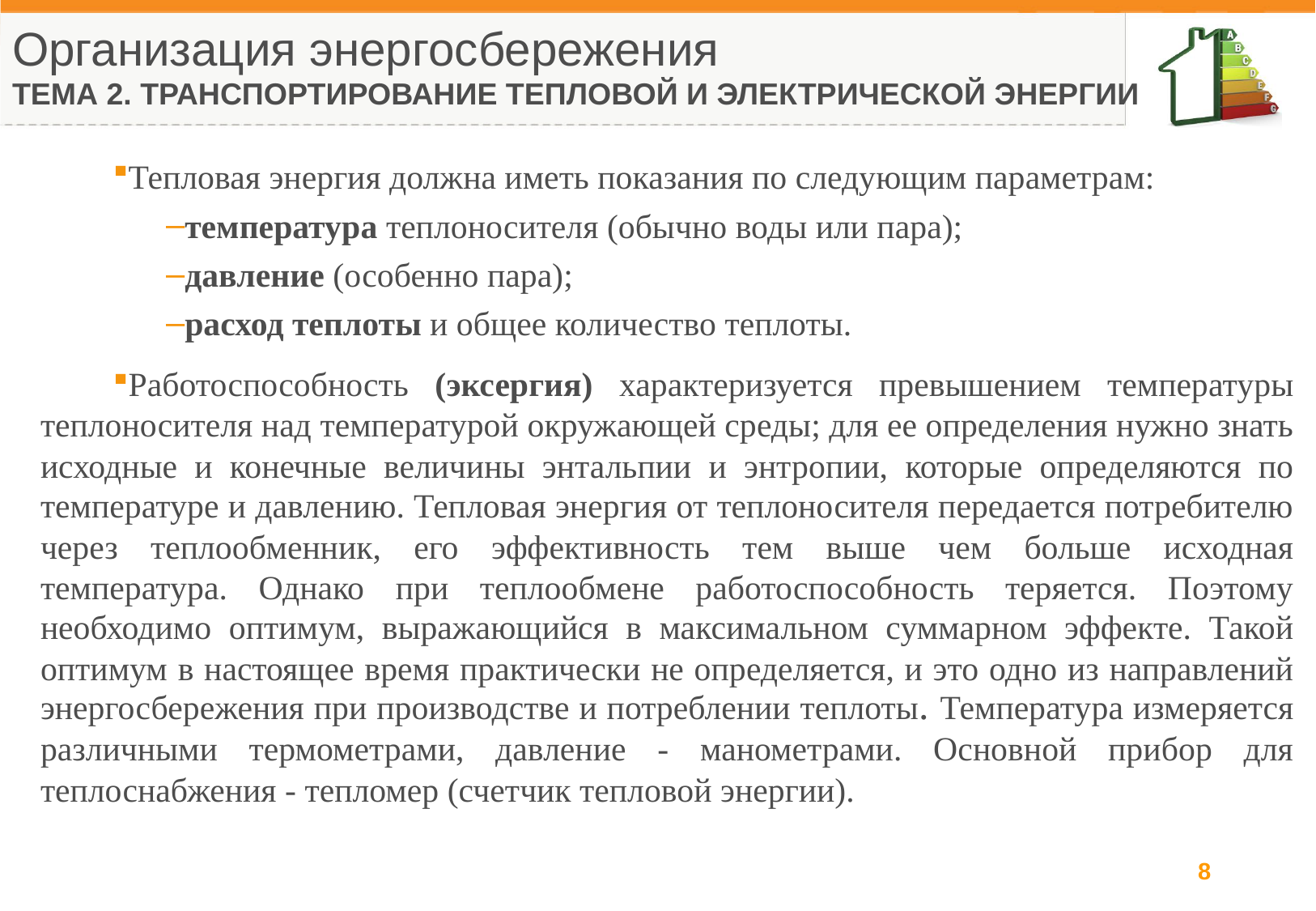

Организация энергосбережения
ТЕМА 2. ТРАНСПОРТИРОВАНИЕ ТЕПЛОВОЙ И ЭЛЕКТРИЧЕСКОЙ ЭНЕРГИИ
Тепловая энергия должна иметь показания по следующим параметрам:
температура теплоносителя (обычно воды или пара);
давление (особенно пара);
расход теплоты и общее количество теплоты.
Работоспособность (эксергия) характеризуется превышением температуры теплоносителя над температурой окружающей среды; для ее определения нужно знать исходные и конечные величины энтальпии и энтропии, которые определяются по температуре и давлению. Тепловая энергия от теплоносителя передается потребителю через теплообменник, его эффективность тем выше чем больше исходная температура. Однако при теплообмене работоспособность теряется. Поэтому необходимо оптимум, выражающийся в максимальном суммарном эффекте. Такой оптимум в настоящее время практически не определяется, и это одно из направлений энергосбережения при производстве и потреблении теплоты. Температура измеряется различными термометрами, давление - манометрами. Основной прибор для теплоснабжения - тепломер (счетчик тепловой энергии).